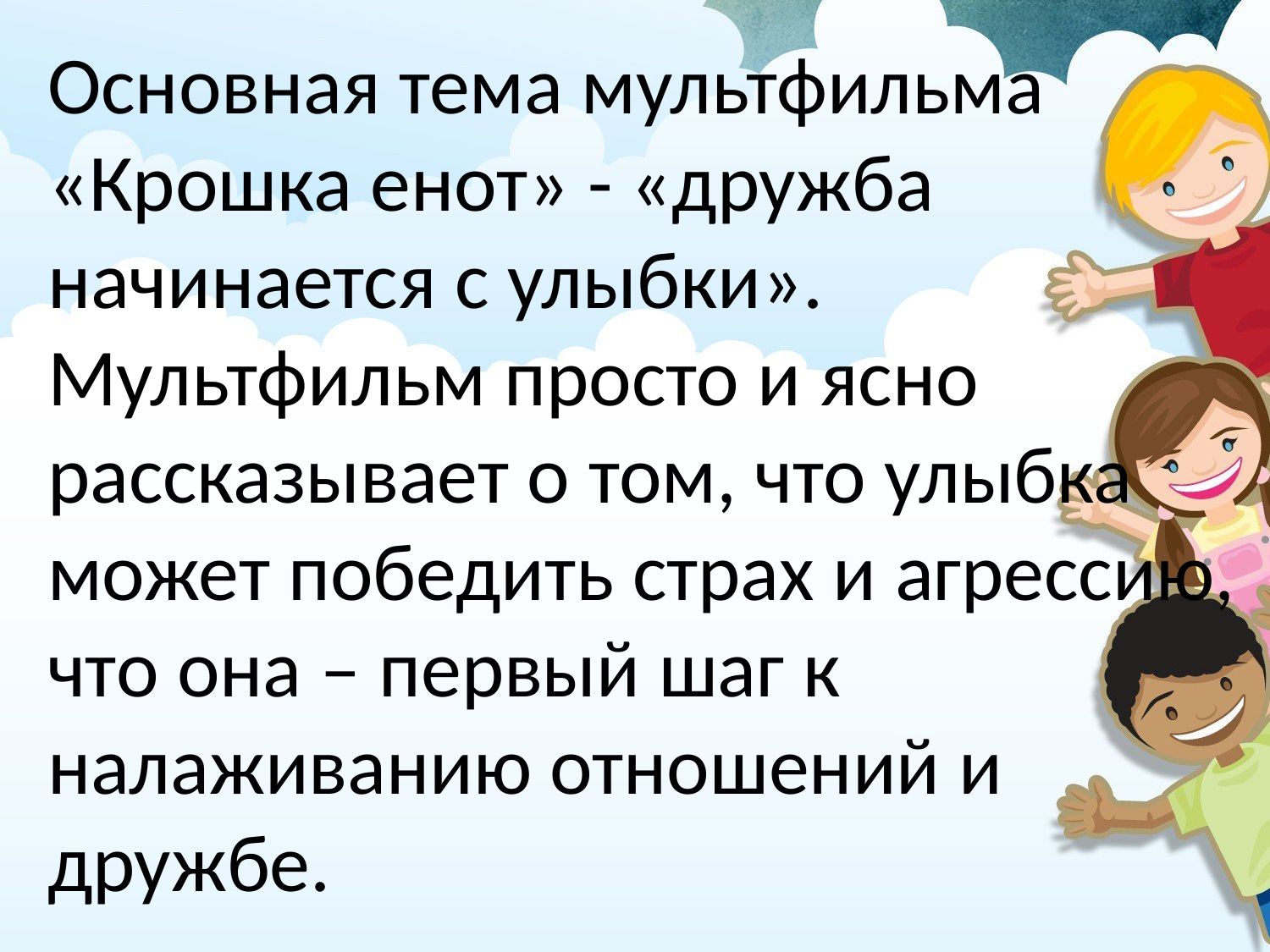

Основная тема мультфильма «Крошка енот» - «дружба начинается с улыбки». Мультфильм просто и ясно рассказывает о том, что улыбка может победить страх и агрессию, что она – первый шаг к налаживанию отношений и дружбе.